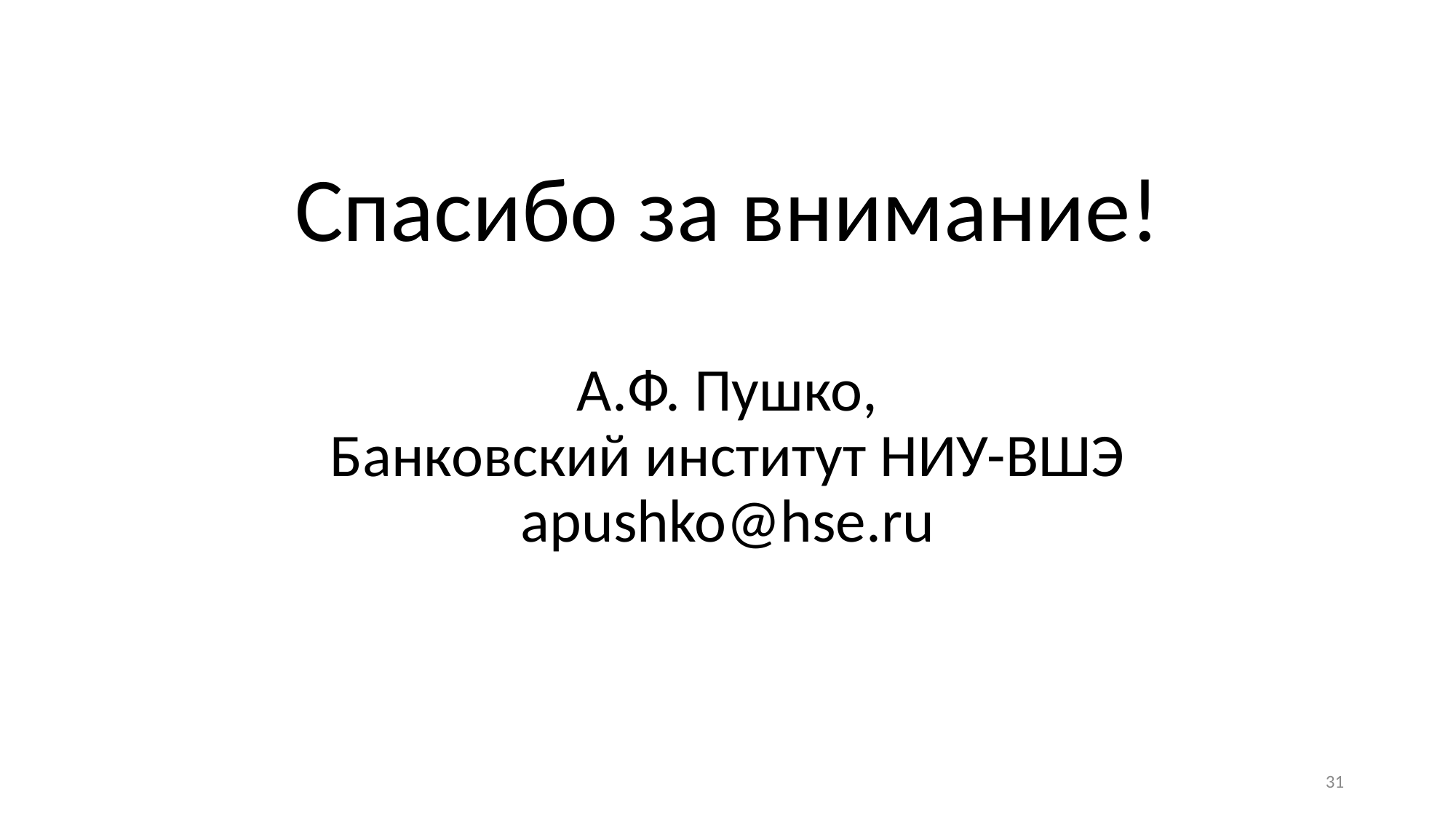

# Спасибо за внимание! А.Ф. Пушко, Банковский институт НИУ-ВШЭ apushko@hse.ru
31